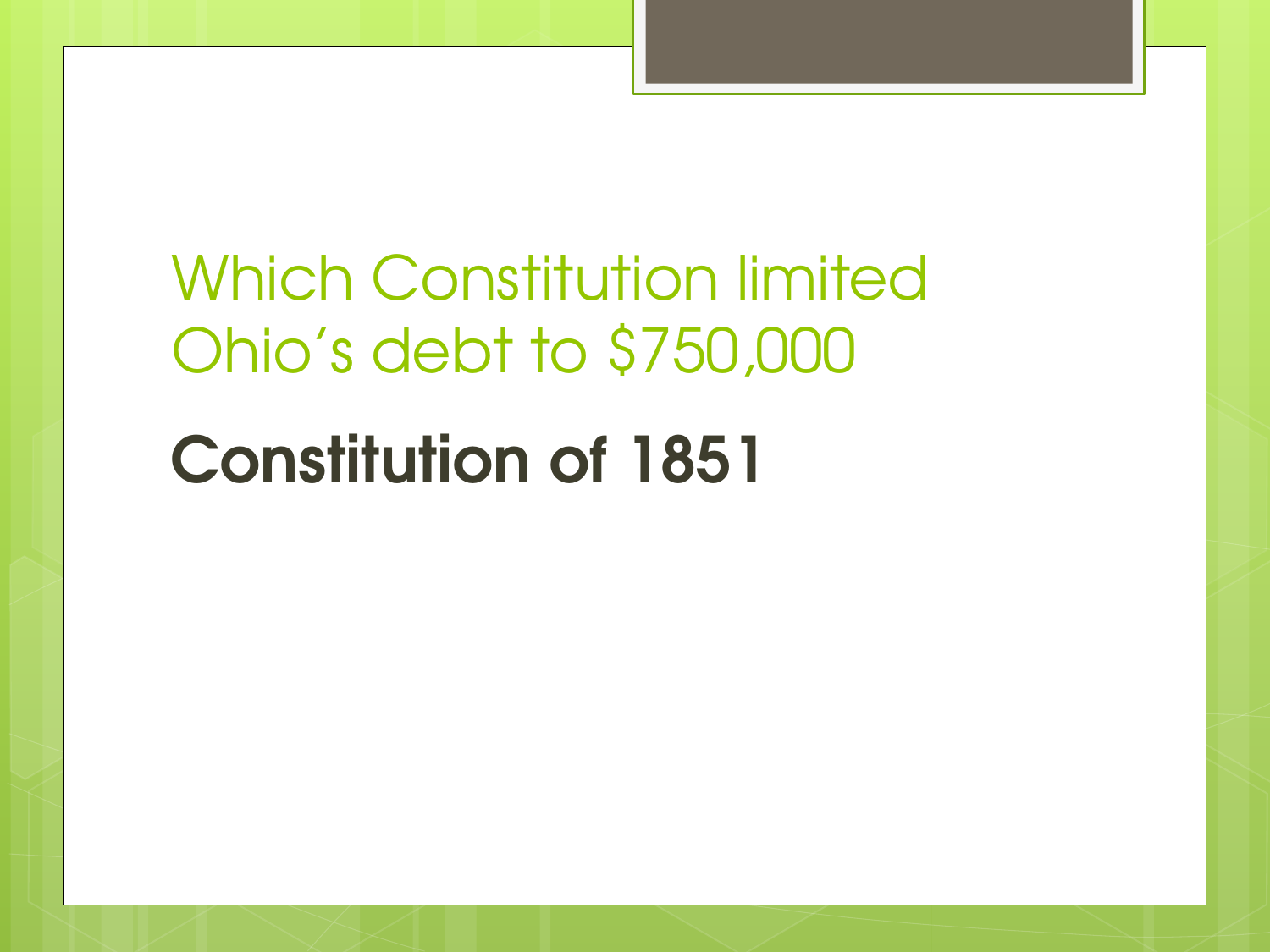

# Which Constitution limited Ohio’s debt to $750,000

Constitution of 1851